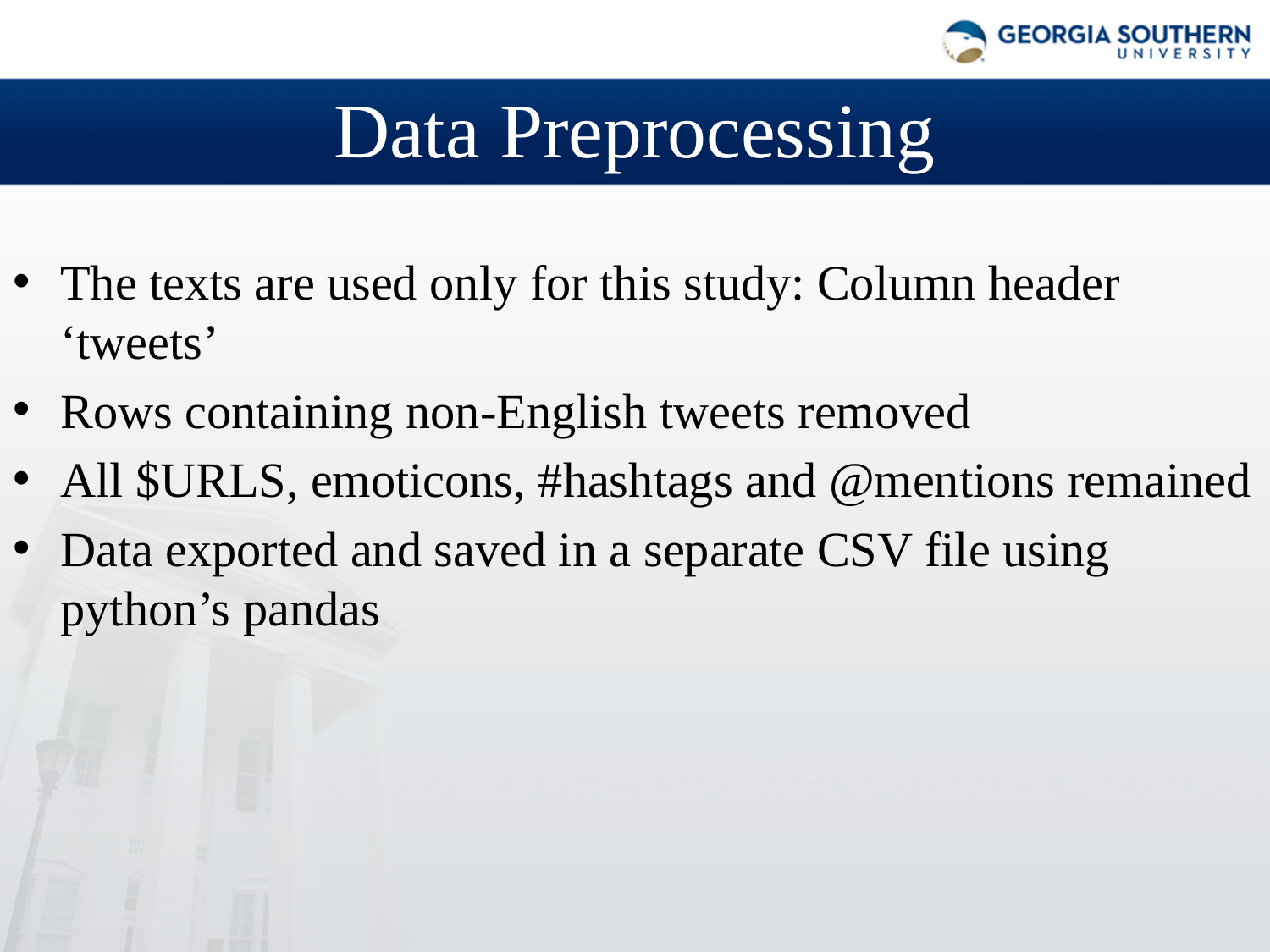

# Data Preprocessing

The texts are used only for this study: Column header ‘tweets’
Rows containing non-English tweets removed
All $URLS, emoticons, #hashtags and @mentions remained
Data exported and saved in a separate CSV file using python’s pandas